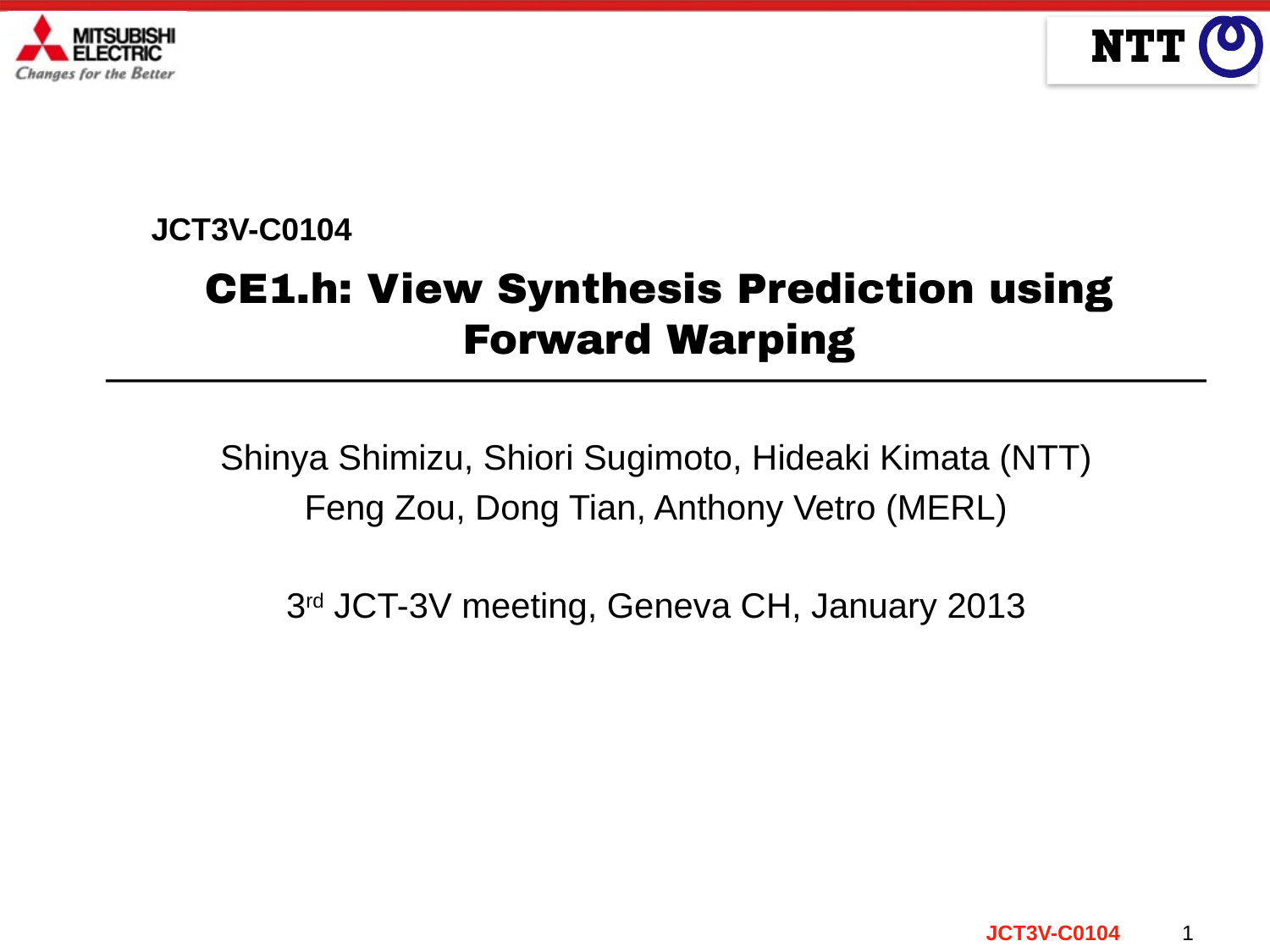

JCT3V-C0104
CE1.h: View Synthesis Prediction using Forward Warping
Shinya Shimizu, Shiori Sugimoto, Hideaki Kimata (NTT)
Feng Zou, Dong Tian, Anthony Vetro (MERL)

3rd JCT-3V meeting, Geneva CH, January 2013
JCT3V-C0104
1